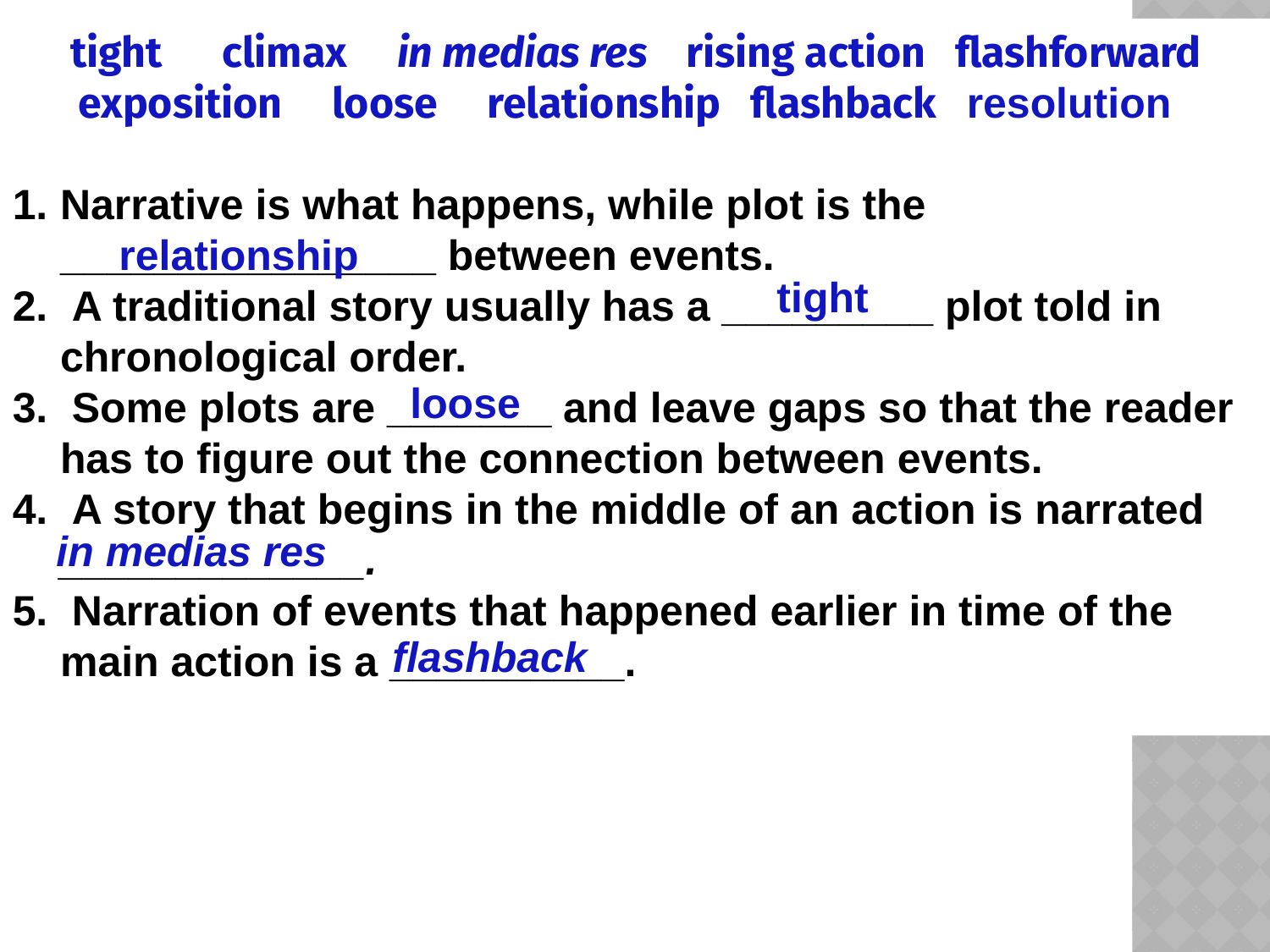

tight      climax     in medias res    rising action   flashforward  exposition     loose     relationship   flashback   resolution

Narrative is what happens, while plot is the ________________ between events.
 A traditional story usually has a _________ plot told in chronological order.
 Some plots are _______ and leave gaps so that the reader has to figure out the connection between events.
 A story that begins in the middle of an action is narrated _____________.
 Narration of events that happened earlier in time of the main action is a __________.

relationship
tight
loose
in medias res
flashback